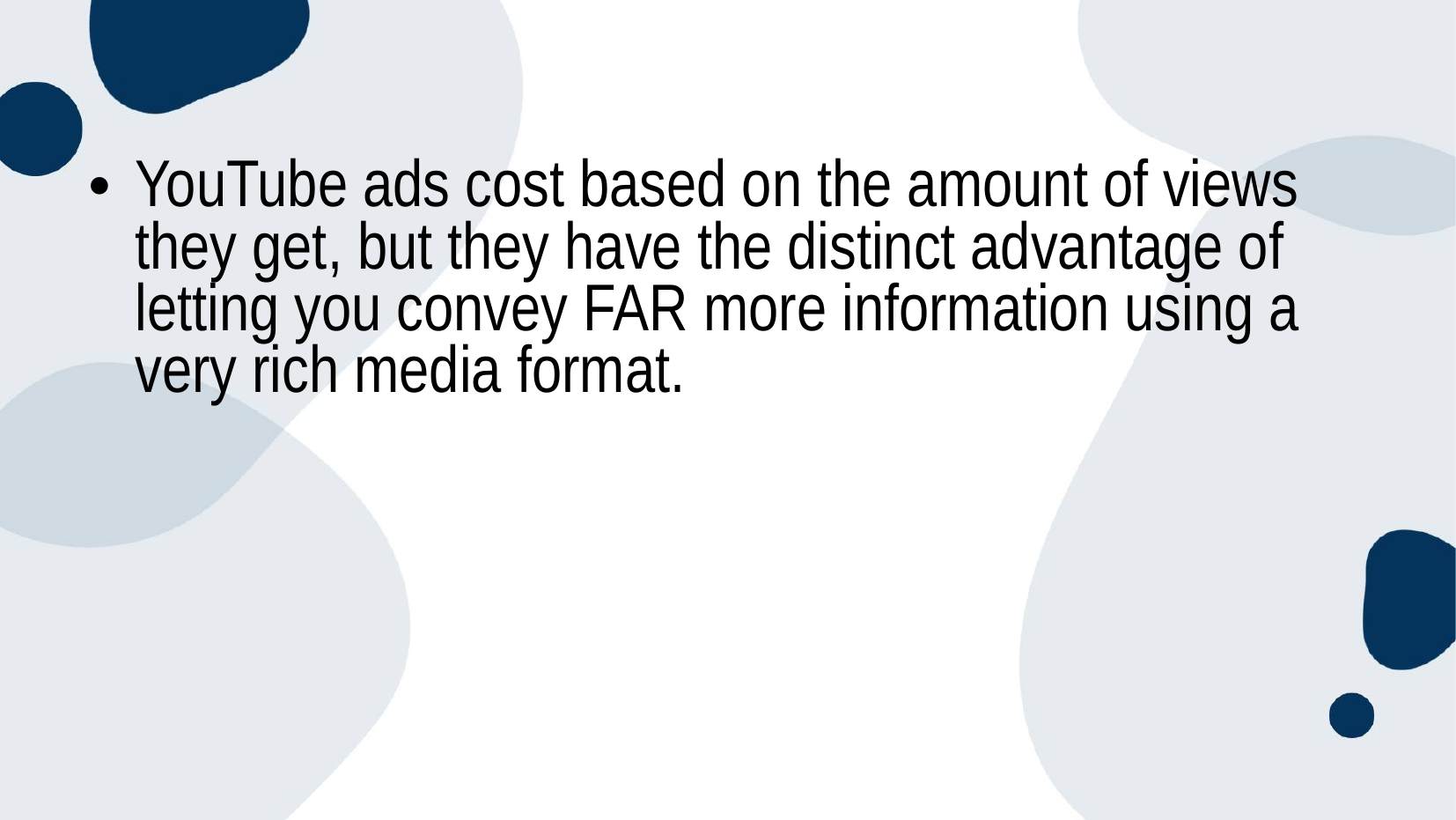

YouTube ads cost based on the amount of views they get, but they have the distinct advantage of letting you convey FAR more information using a very rich media format.